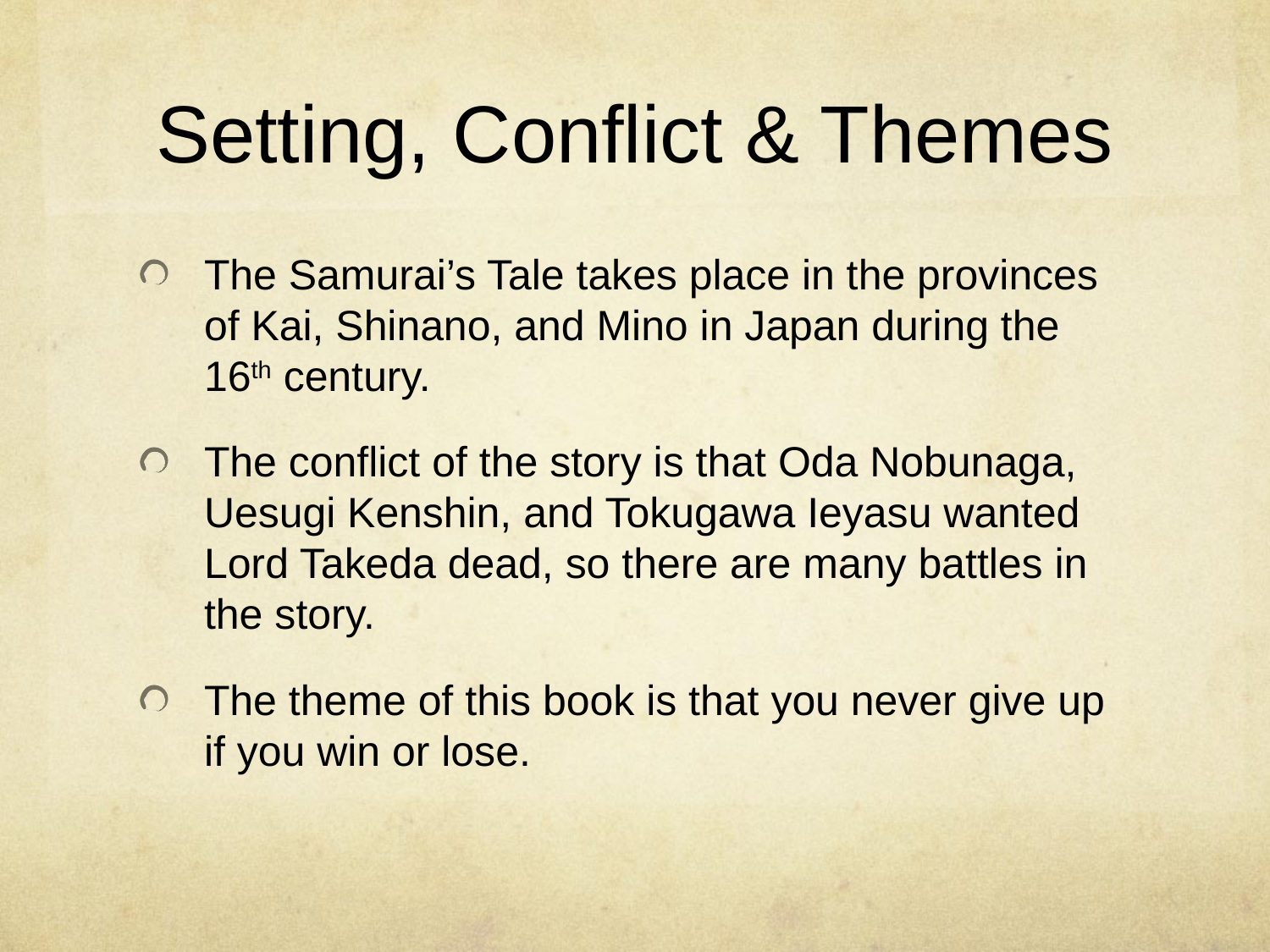

# Setting, Conflict & Themes
The Samurai’s Tale takes place in the provinces of Kai, Shinano, and Mino in Japan during the 16th century.
The conflict of the story is that Oda Nobunaga, Uesugi Kenshin, and Tokugawa Ieyasu wanted Lord Takeda dead, so there are many battles in the story.
The theme of this book is that you never give up if you win or lose.